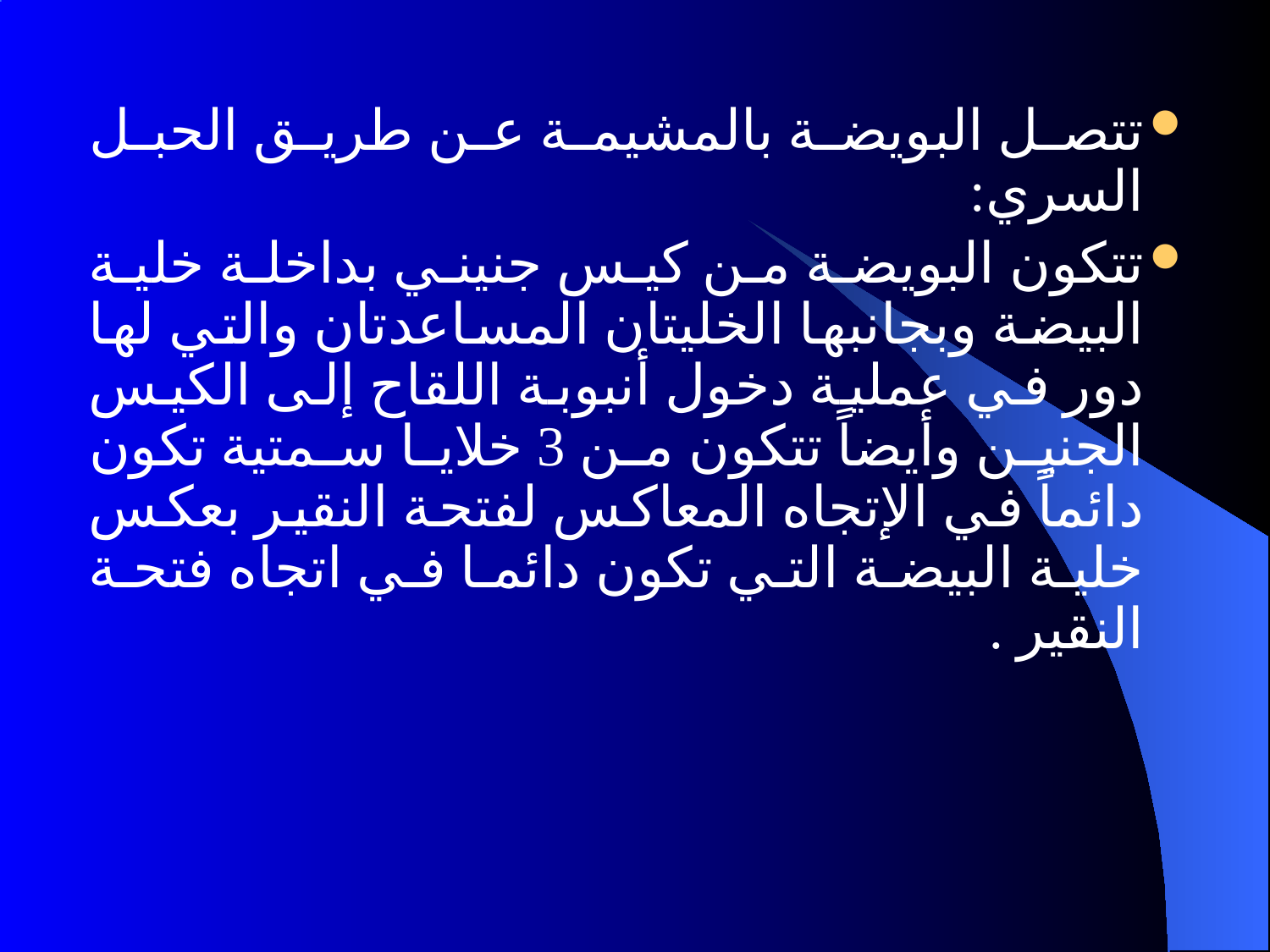

تتصل البويضة بالمشيمة عن طريق الحبل السري:
تتكون البويضة من كيس جنيني بداخلة خلية البيضة وبجانبها الخليتان المساعدتان والتي لها دور في عملية دخول أنبوبة اللقاح إلى الكيس الجنين وأيضاً تتكون من 3 خلايا سمتية تكون دائماً في الإتجاه المعاكس لفتحة النقير بعكس خلية البيضة التي تكون دائما في اتجاه فتحة النقير .